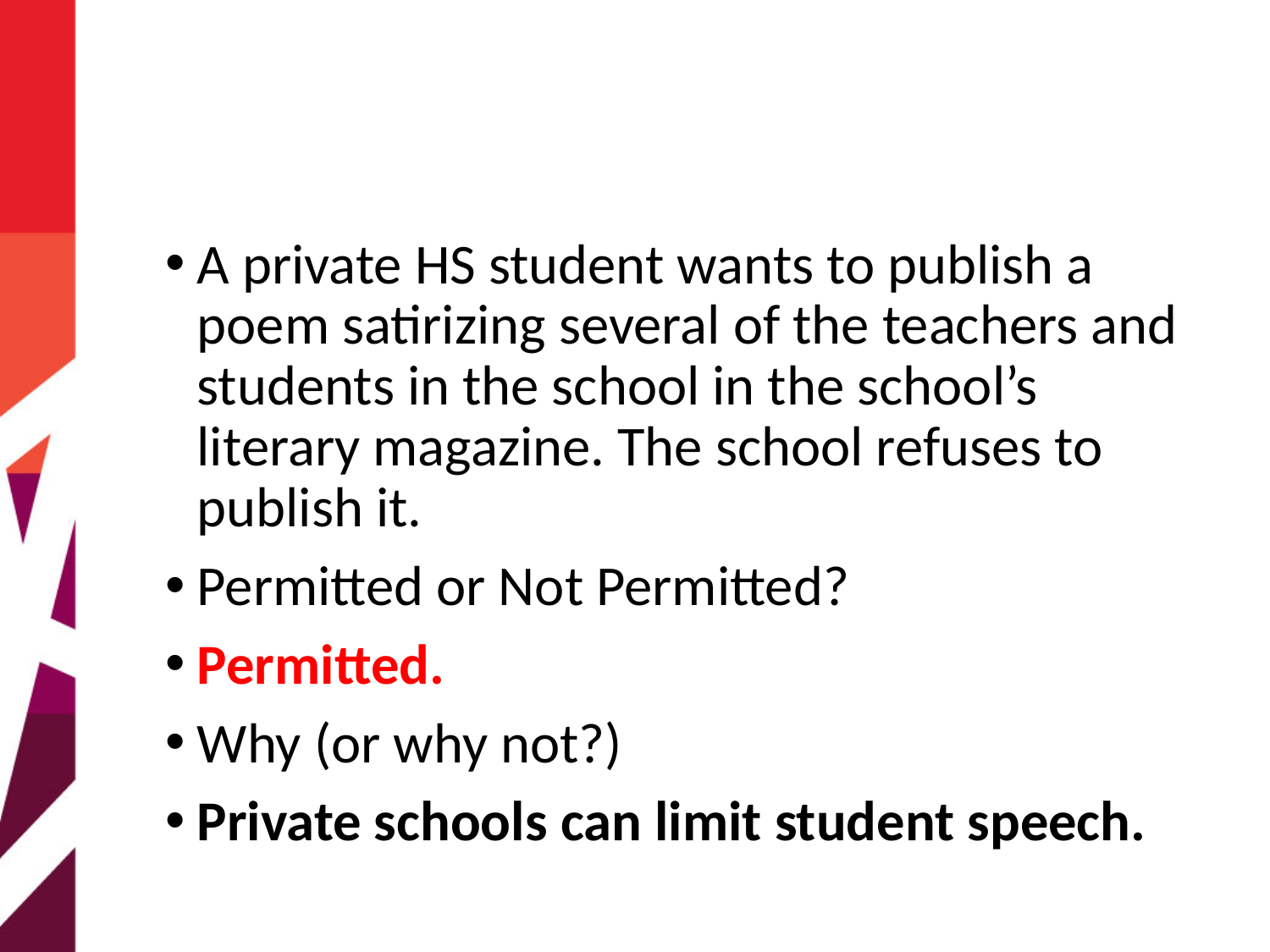

#
A private HS student wants to publish a poem satirizing several of the teachers and students in the school in the school’s literary magazine. The school refuses to publish it.
Permitted or Not Permitted?
Permitted.
Why (or why not?)
Private schools can limit student speech.